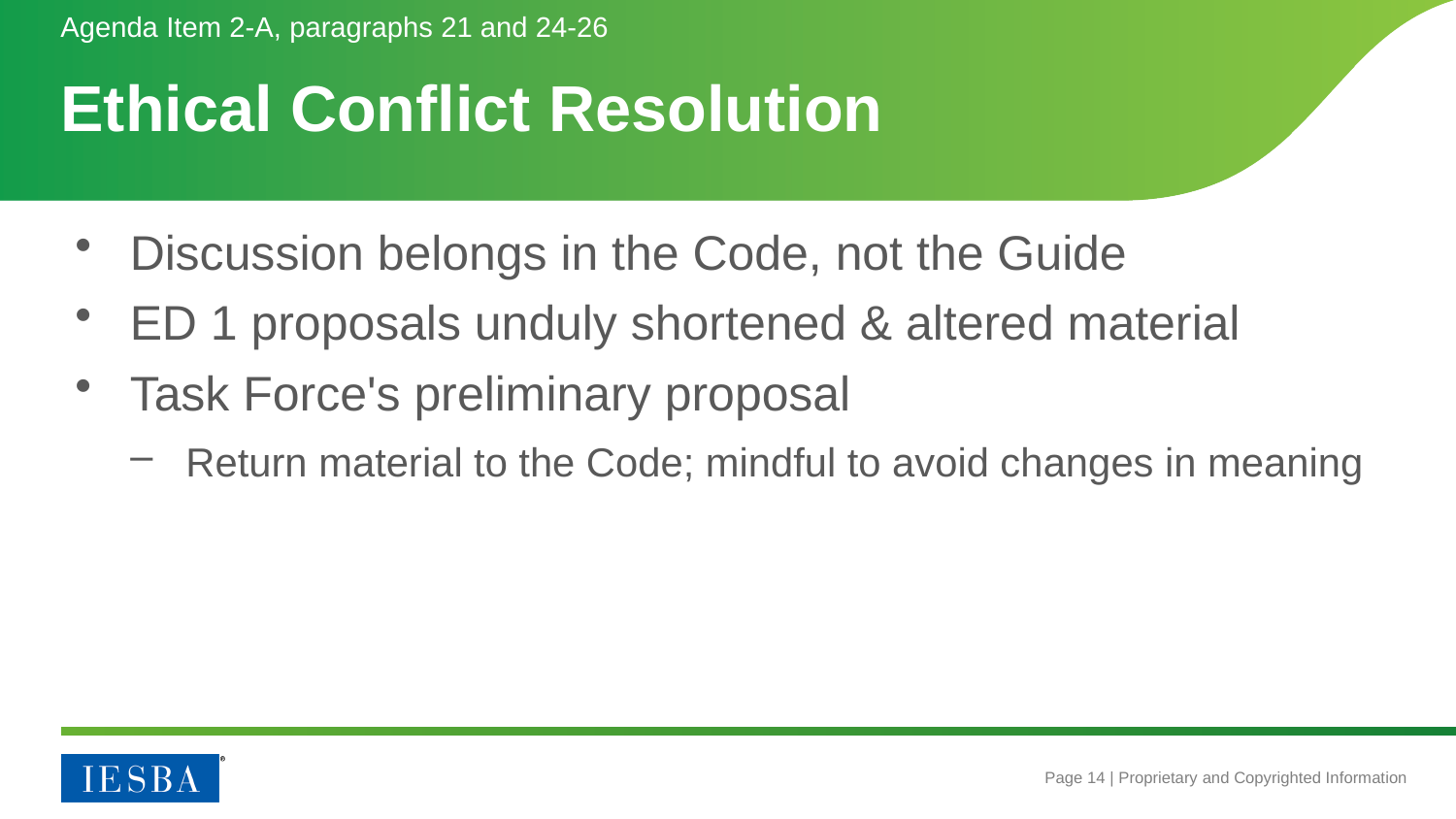

Agenda Item 2-A, paragraphs 21 and 24-26
# Ethical Conflict Resolution
Discussion belongs in the Code, not the Guide
ED 1 proposals unduly shortened & altered material
Task Force's preliminary proposal
Return material to the Code; mindful to avoid changes in meaning